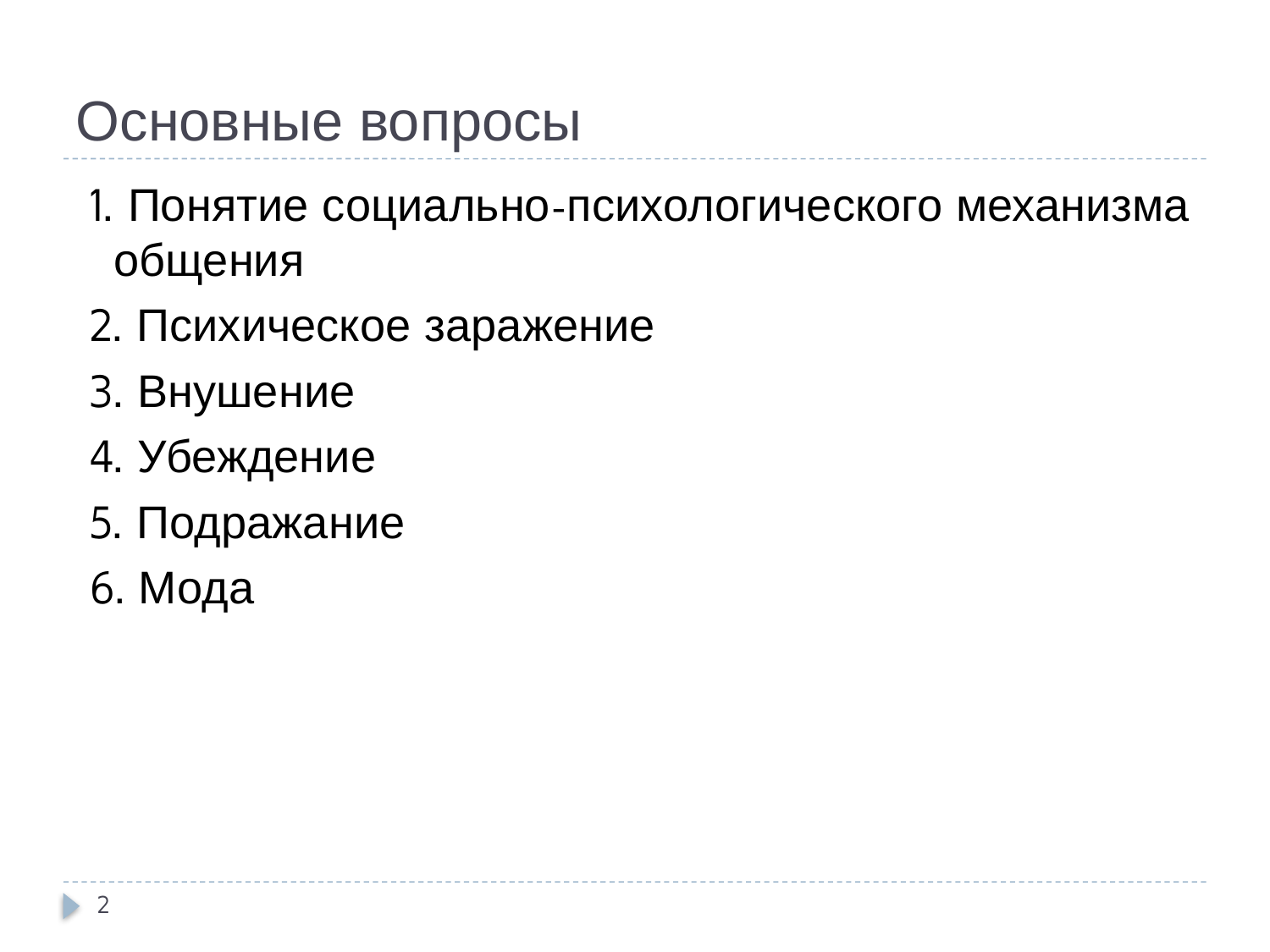

# Основные вопросы
 1. Понятие социально-психологического механизма общения
 2. Психическое заражение
 3. Внушение
 4. Убеждение
 5. Подражание
 6. Мода
2